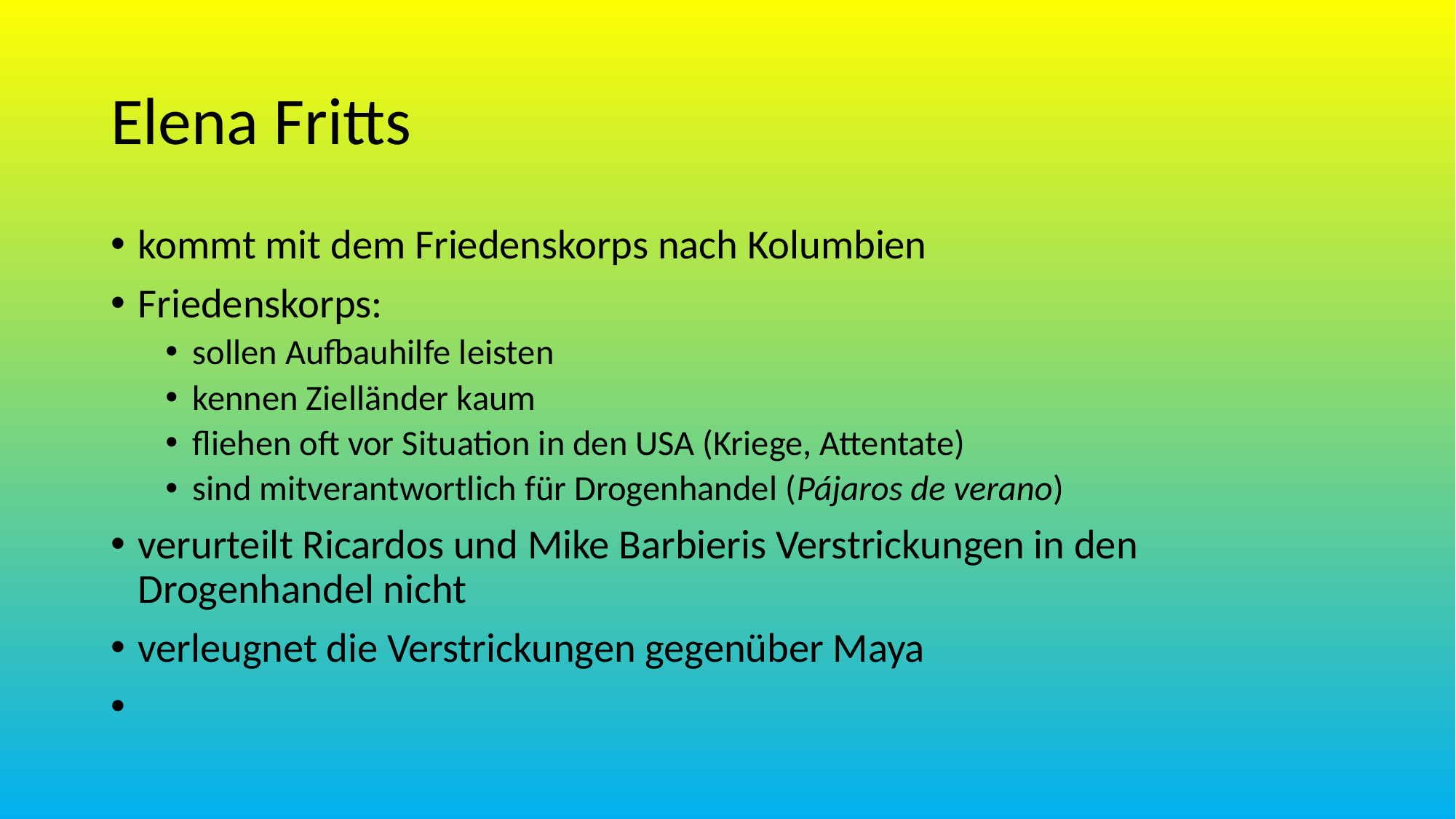

Elena Fritts
kommt mit dem Friedenskorps nach Kolumbien
Friedenskorps:
sollen Aufbauhilfe leisten
kennen Zielländer kaum
fliehen oft vor Situation in den USA (Kriege, Attentate)
sind mitverantwortlich für Drogenhandel (Pájaros de verano)
verurteilt Ricardos und Mike Barbieris Verstrickungen in den Drogenhandel nicht
verleugnet die Verstrickungen gegenüber Maya